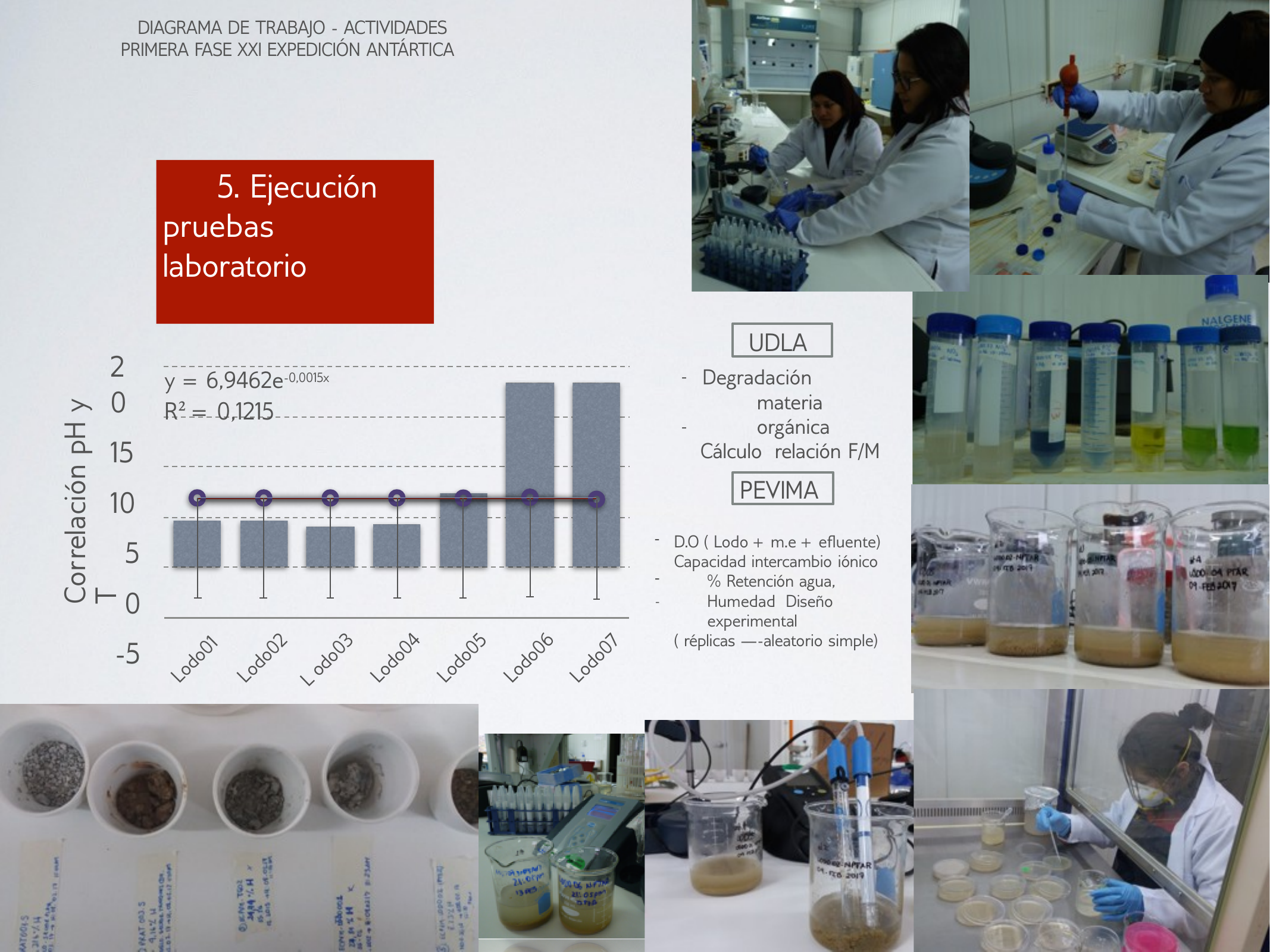

DIAGRAMA DE TRABAJO - ACTIVIDADES  PRIMERA FASE XXI EXPEDICIÓN ANTÁRTICA
# 5. Ejecución  pruebas laboratorio

UDLA
20
15
10
5
0
-5
Degradación materia  orgánica
Cálculo  relación F/M
y = 6,9462e-0,0015x
R² = 0,1215
-

Correlación pH y T

-

PEVIMA

D.O ( Lodo + m.e + efluente)  Capacidad intercambio iónico
% Retención agua, Humedad  Diseño experimental
( réplicas —-aleatorio simple)

-

odo03
Lodo01
Lodo02
Lodo04
Lodo05
Lodo06
Lodo07
L